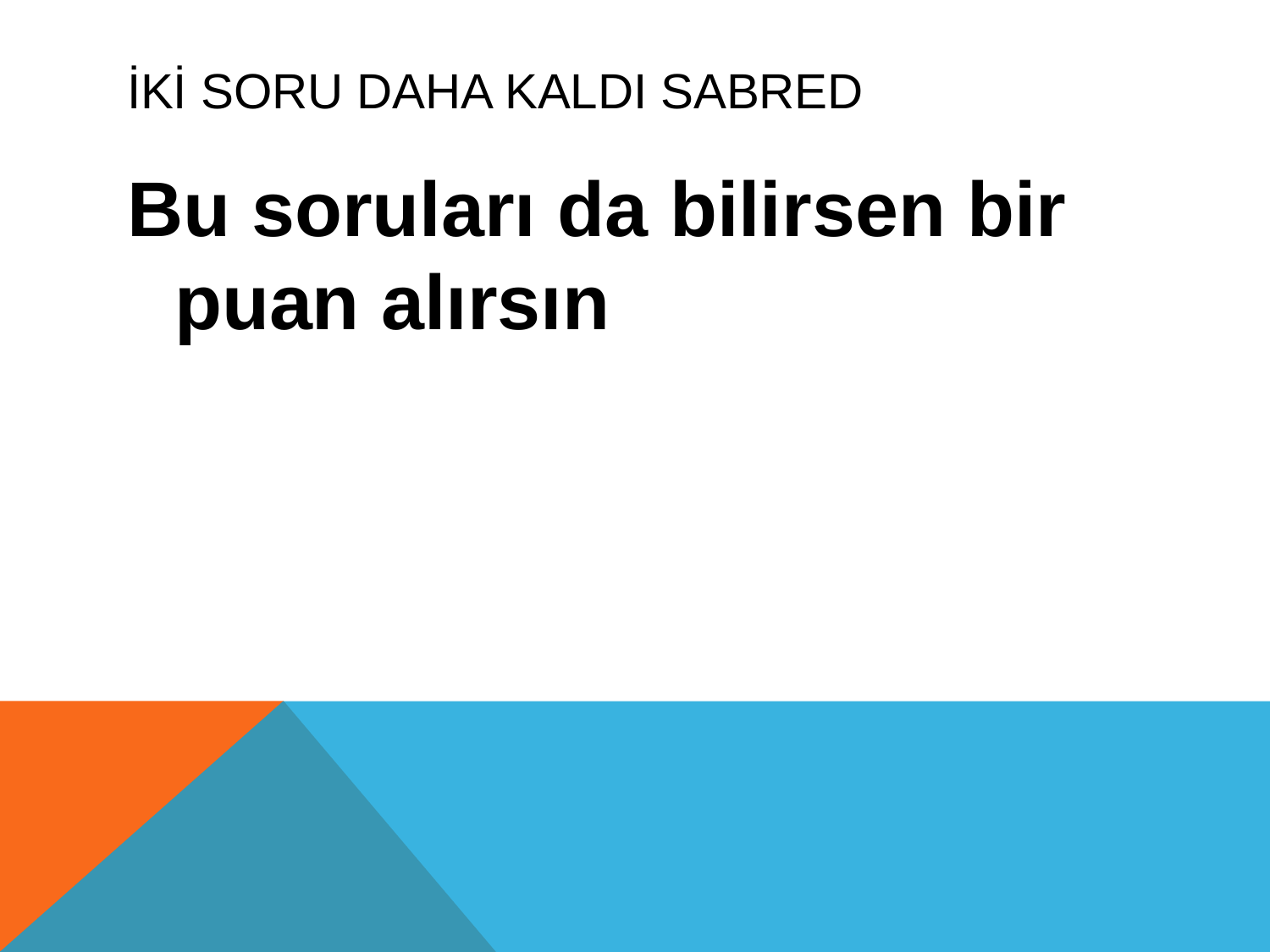

# İkİ soru daha kaldI sabred
Bu soruları da bilirsen bir puan alırsın